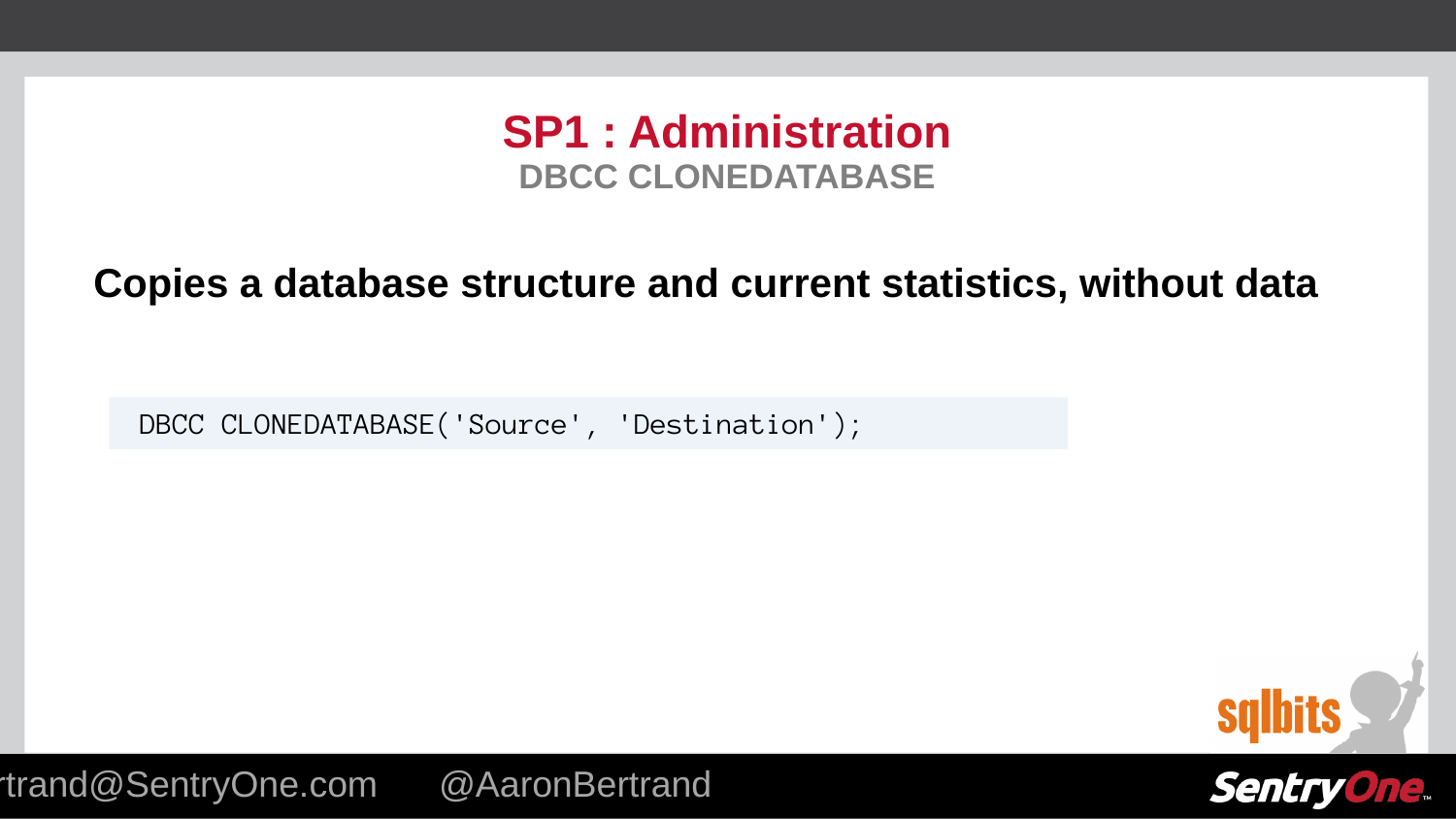

# SP1 : Administration DBCC CLONEDATABASE
Copies a database structure and current statistics, without data

 DBCC CLONEDATABASE('Source', 'Destination');